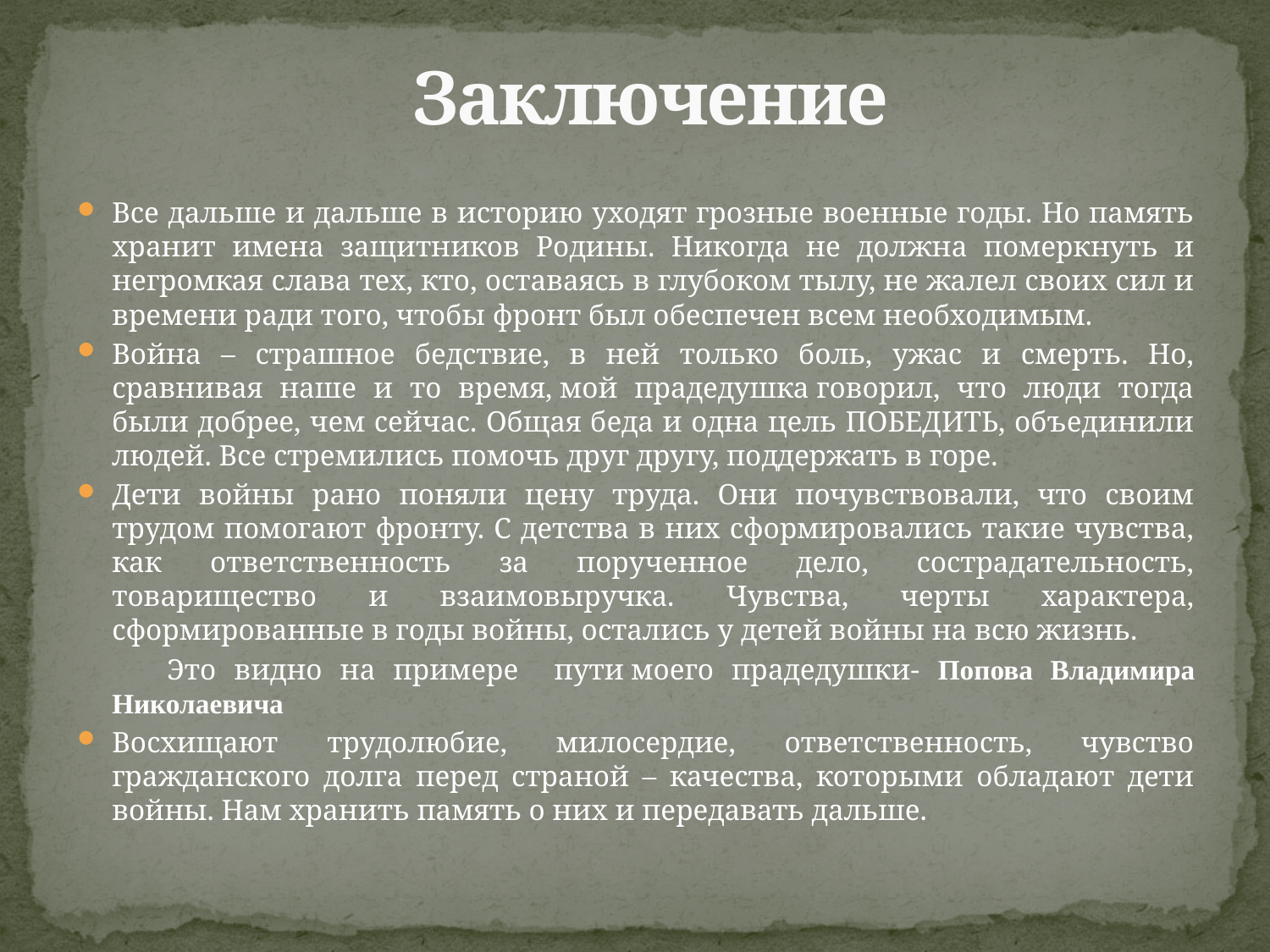

# Заключение

Все дальше и дальше в историю уходят грозные военные годы. Но память хранит имена защитников Родины. Никогда не должна померкнуть и негромкая слава тех, кто, оставаясь в глубоком тылу, не жалел своих сил и времени ради того, чтобы фронт был обеспечен всем необходимым.
Война – страшное бедствие, в ней только боль, ужас и смерть. Но, сравнивая наше и то время, мой прадедушка говорил, что люди тогда были добрее, чем сейчас. Общая беда и одна цель ПОБЕДИТЬ, объединили людей. Все стремились помочь друг другу, поддержать в горе.
Дети войны рано поняли цену труда. Они почувствовали, что своим трудом помогают фронту. С детства в них сформировались такие чувства, как ответственность за порученное дело, сострадательность, товарищество и взаимовыручка. Чувства, черты характера, сформированные в годы войны, остались у детей войны на всю жизнь.
     Это видно на примере  пути моего прадедушки- Попова Владимира Николаевича
Восхищают трудолюбие, милосердие, ответственность, чувство гражданского долга перед страной – качества, которыми обладают дети войны. Нам хранить память о них и передавать дальше.